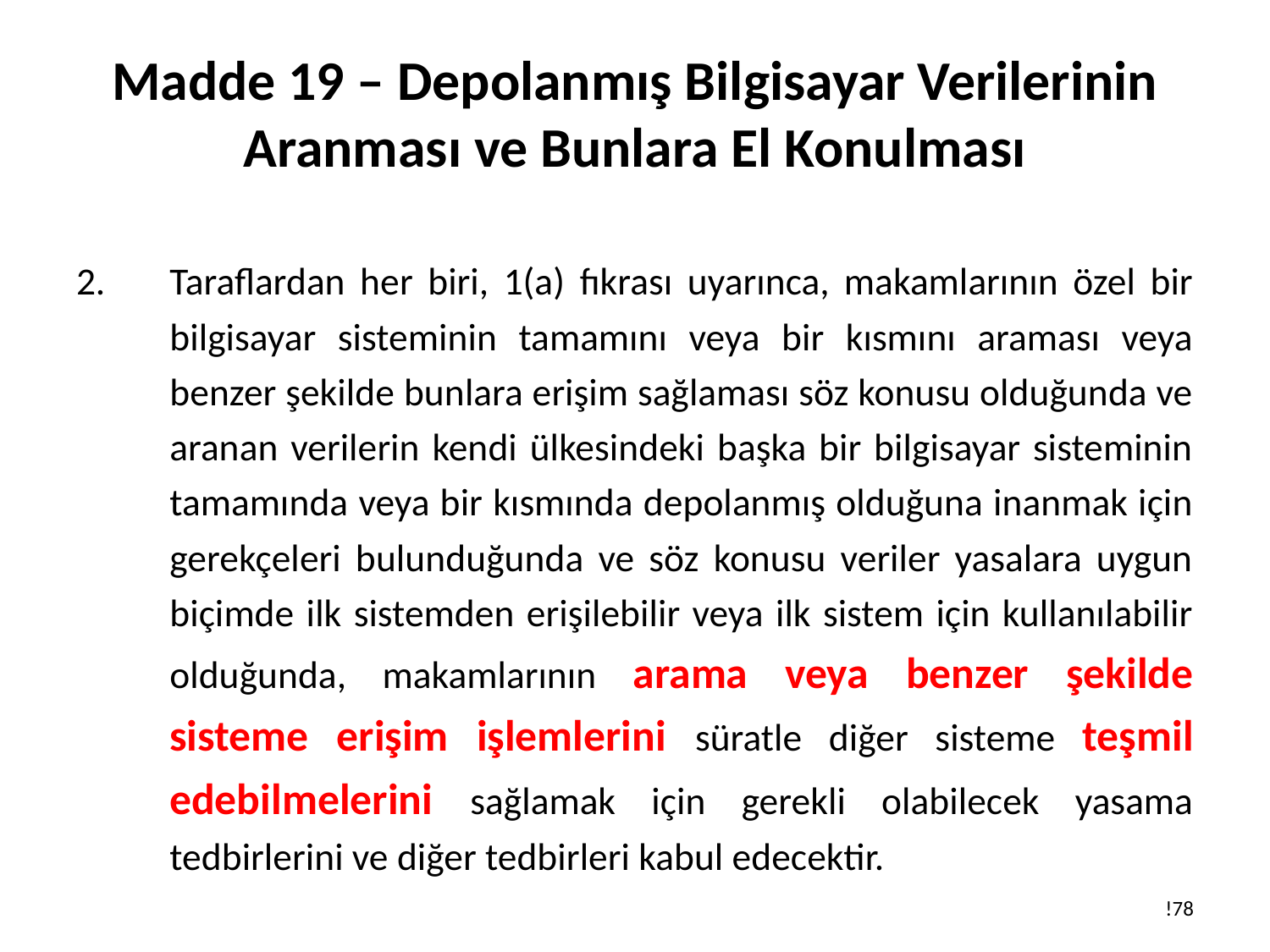

# Madde 19 – Depolanmış Bilgisayar Verilerinin Aranması ve Bunlara El Konulması
Taraflardan her biri, 1(a) fıkrası uyarınca, makamlarının özel bir bilgisayar sisteminin tamamını veya bir kısmını araması veya benzer şekilde bunlara erişim sağlaması söz konusu olduğunda ve aranan verilerin kendi ülkesindeki başka bir bilgisayar sisteminin tamamında veya bir kısmında depolanmış olduğuna inanmak için gerekçeleri bulunduğunda ve söz konusu veriler yasalara uygun biçimde ilk sistemden erişilebilir veya ilk sistem için kullanılabilir olduğunda, makamlarının arama veya benzer şekilde sisteme erişim işlemlerini süratle diğer sisteme teşmil edebilmelerini sağlamak için gerekli olabilecek yasama tedbirlerini ve diğer tedbirleri kabul edecektir.

!78